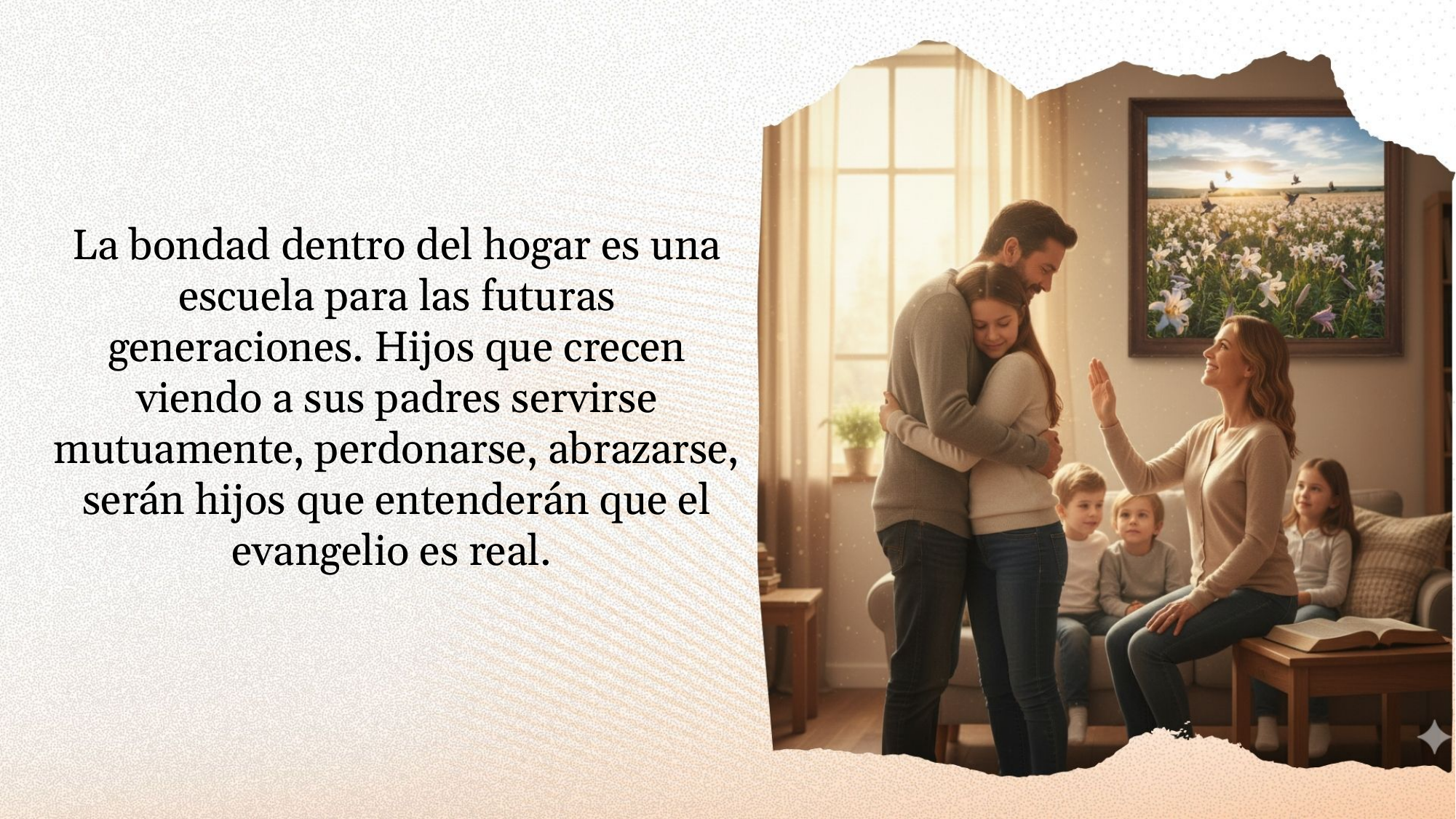

La bondad dentro del hogar es una escuela para las futuras generaciones. Hijos que crecen viendo a sus padres servirse mutuamente, perdonarse, abrazarse, serán hijos que entenderán que el evangelio es real.